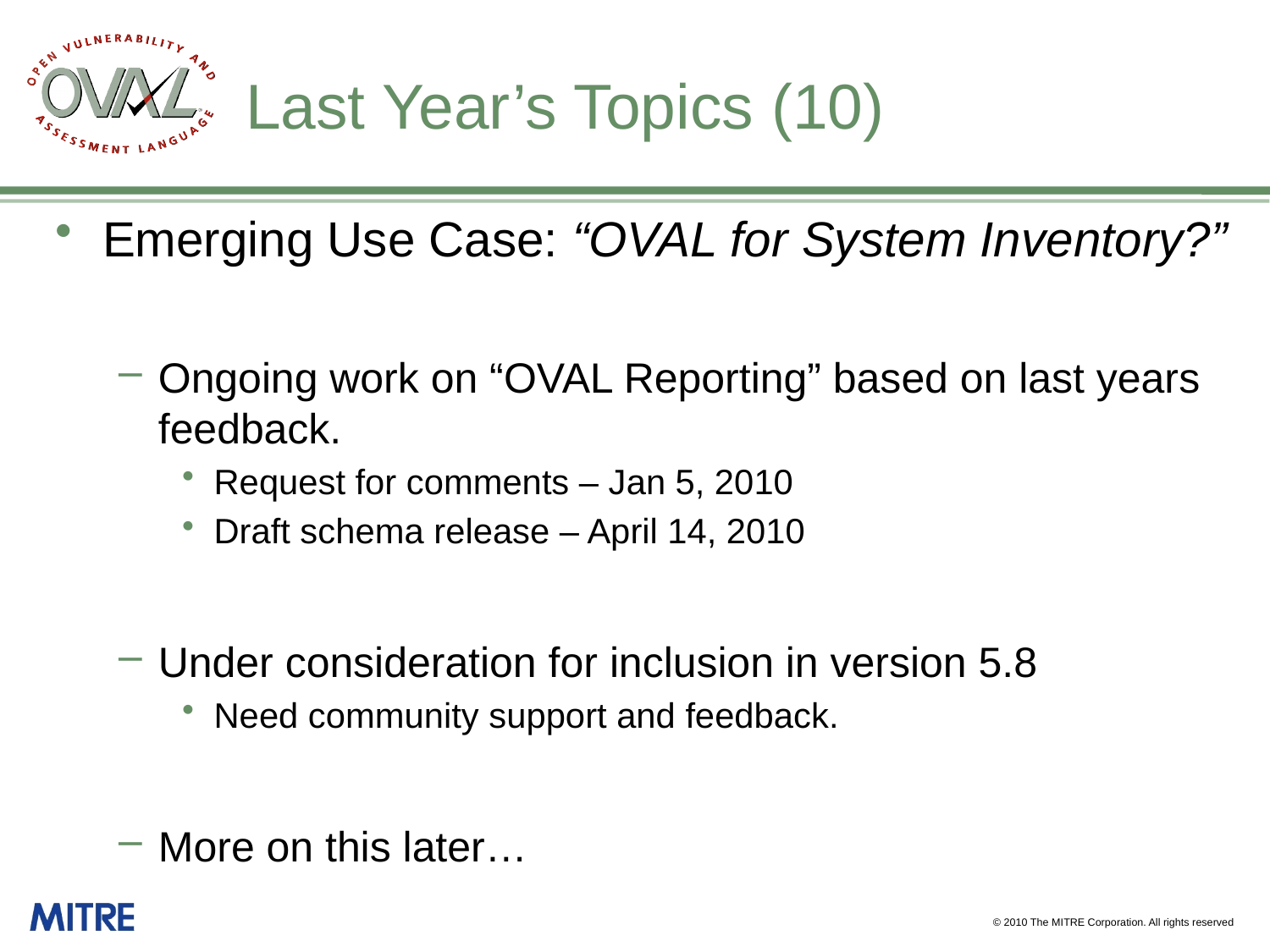

# Last Year’s Topics (10)
Emerging Use Case: “OVAL for System Inventory?”

Ongoing work on “OVAL Reporting” based on last years feedback.
Request for comments – Jan 5, 2010
Draft schema release – April 14, 2010

Under consideration for inclusion in version 5.8
Need community support and feedback.

More on this later…